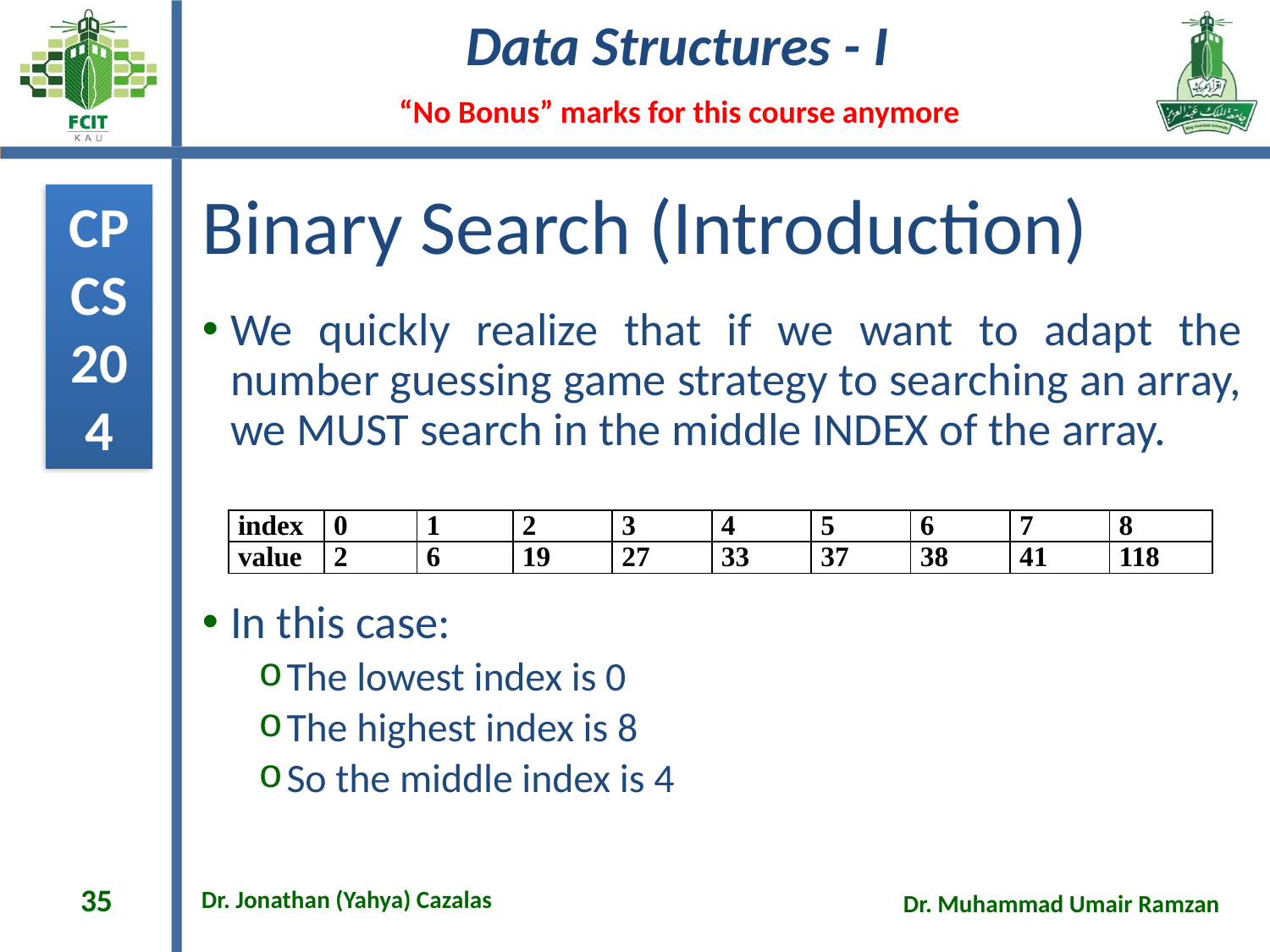

# Binary Search (Introduction)
We quickly realize that if we want to adapt the number guessing game strategy to searching an array, we MUST search in the middle INDEX of the array.

In this case:
The lowest index is 0
The highest index is 8
So the middle index is 4
| index | 0 | 1 | 2 | 3 | 4 | 5 | 6 | 7 | 8 |
| --- | --- | --- | --- | --- | --- | --- | --- | --- | --- |
| value | 2 | 6 | 19 | 27 | 33 | 37 | 38 | 41 | 118 |
35